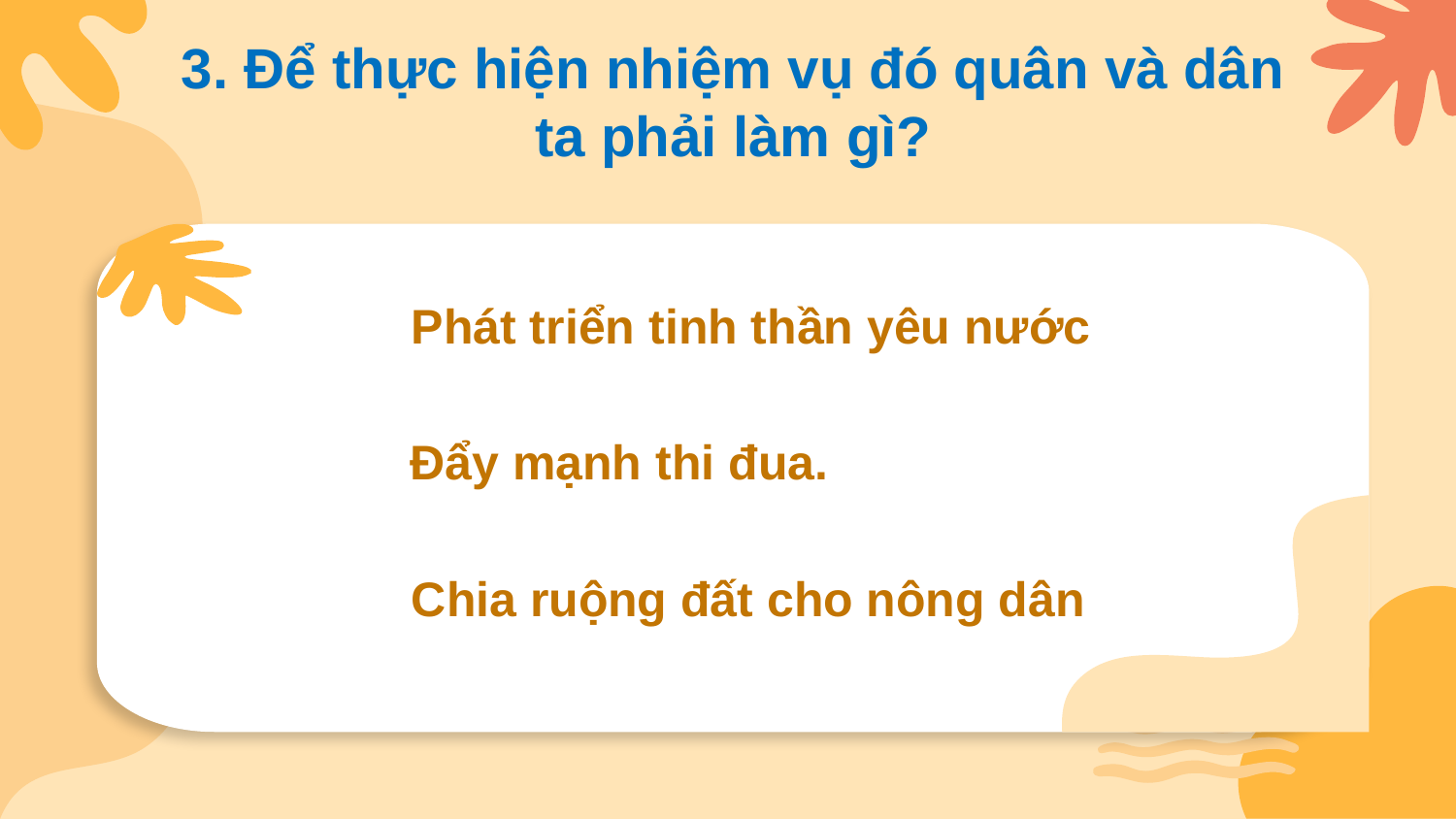

3. Để thực hiện nhiệm vụ đó quân và dân ta phải làm gì?

Phát triển tinh thần yêu nước
Đẩy mạnh thi đua.

Chia ruộng đất cho nông dân